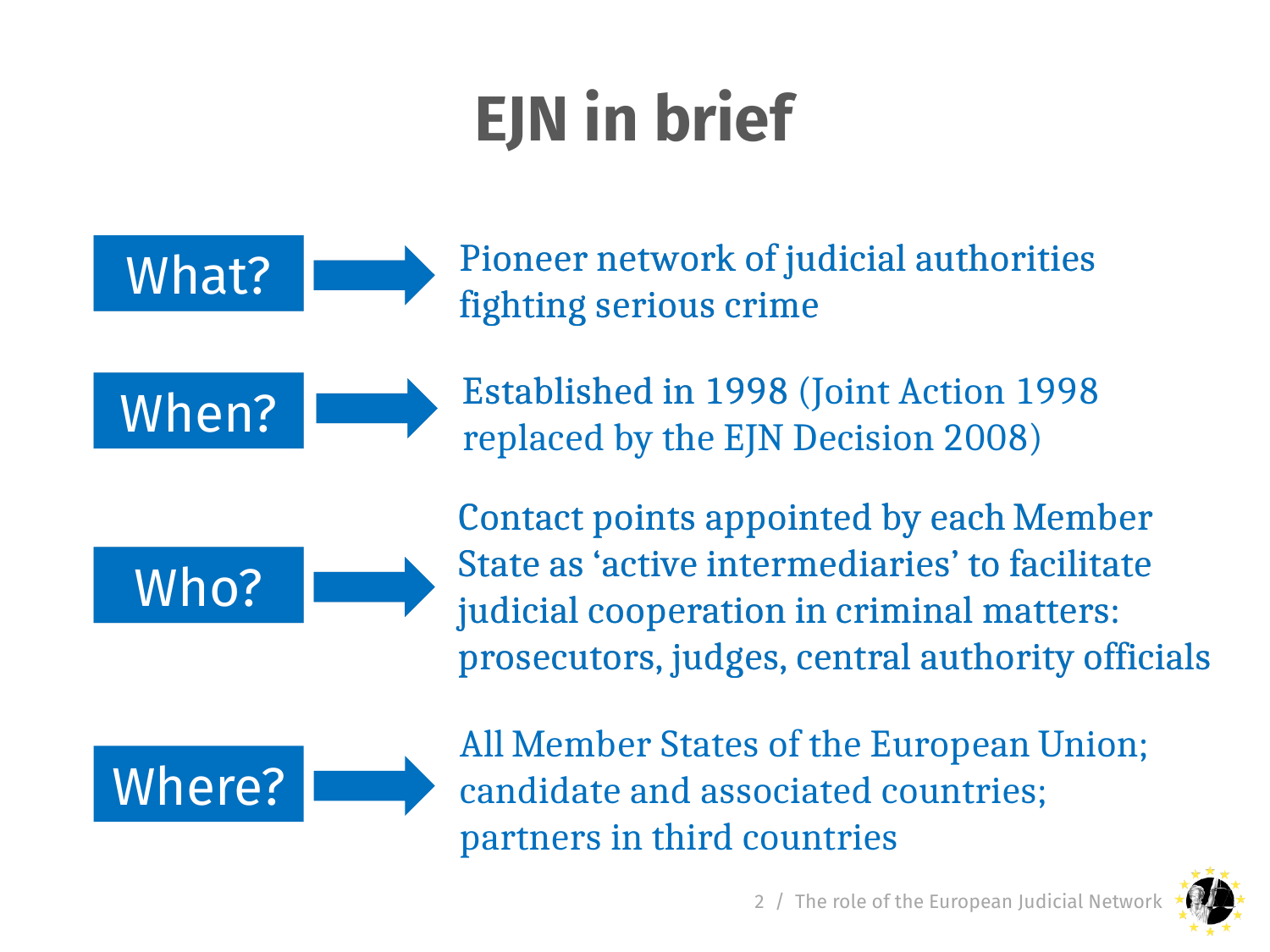

# EJN in brief
Pioneer network of judicial authorities fighting serious crime

Pioneer network of judicial authorities fighting serious crime

What?
What?
Established in 1998

Established in 1998 (Joint Action 1998 replaced by the EJN Decision 2008)

When?
When?
Contact points appointed by each Member State as ‘active intermediaries’ to facilitate judicial cooperation in criminal matters: prosecutors, judges, central authority officials

Contact points appointed by each Member State as ‘active intermediaries’ to facilitate judicial cooperation in criminal matters: prosecutors, judges, central authority officials

Who?
Who?
All Member States of the European Union; candidate and associated countries; partners in third countries

Where?